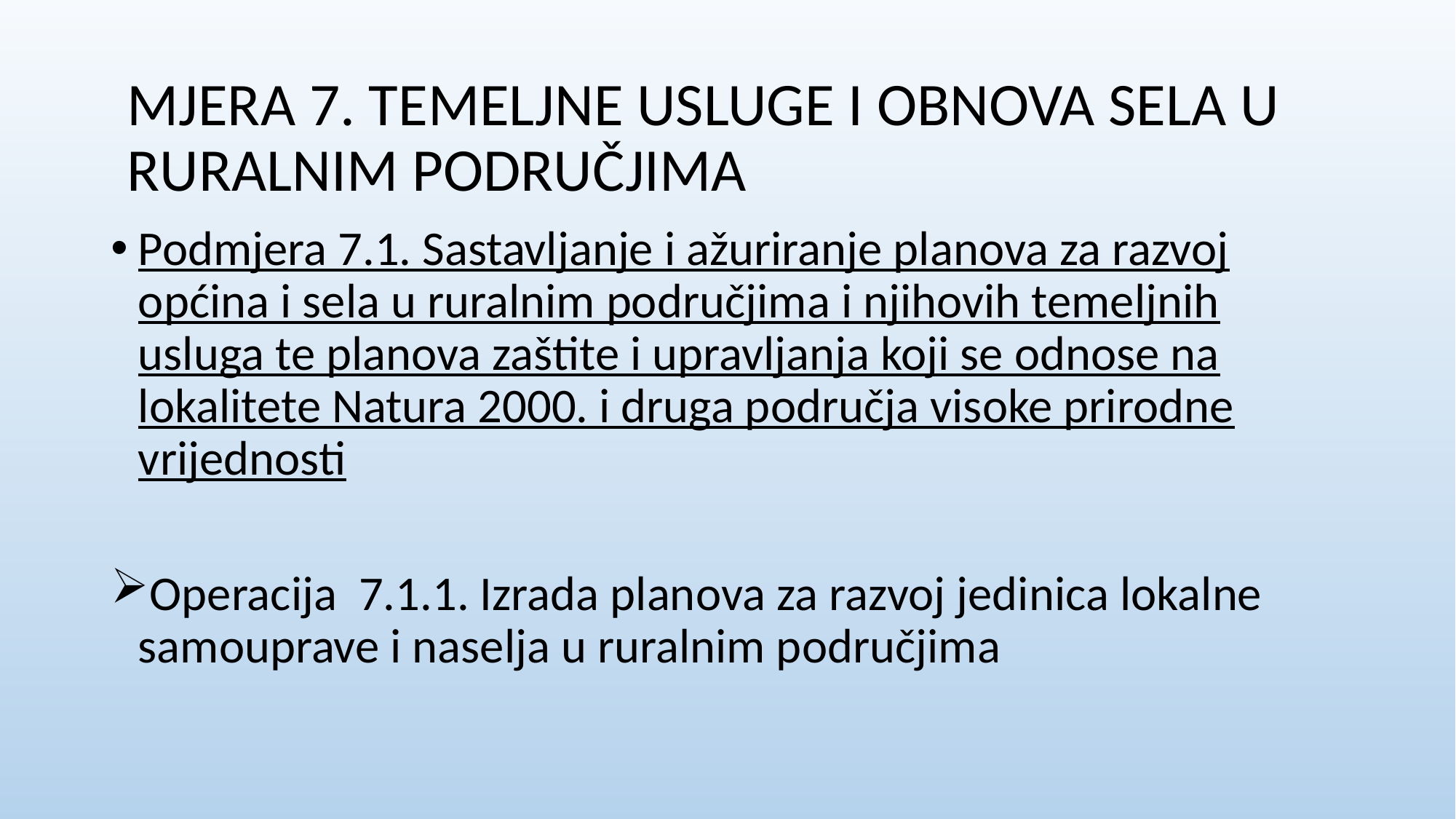

# MJERA 7. TEMELJNE USLUGE I OBNOVA SELA U RURALNIM PODRUČJIMA
Podmjera 7.1. Sastavljanje i ažuriranje planova za razvoj općina i sela u ruralnim područjima i njihovih temeljnih usluga te planova zaštite i upravljanja koji se odnose na lokalitete Natura 2000. i druga područja visoke prirodne vrijednosti

Operacija  7.1.1. Izrada planova za razvoj jedinica lokalne samouprave i naselja u ruralnim područjima